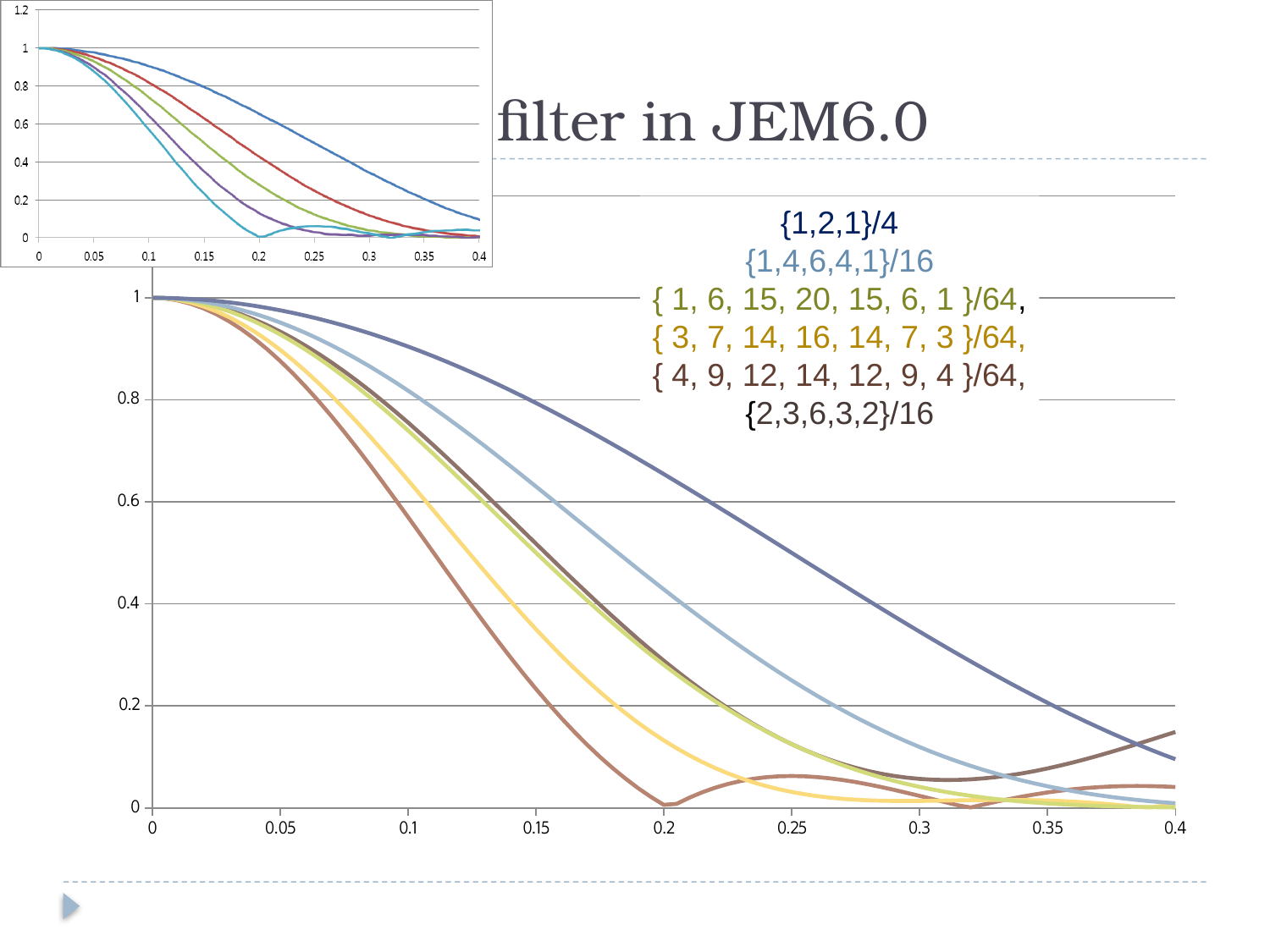

# Intra reference filter in JEM6.0

### Chart

| Category | Gain amplitude 1 | Gain amplitude 1 | Gain amplitude 1 | Gain amplitude 1 | Gain amplitude 1 |  |
|---|---|---|---|---|---|---|
{1,2,1}/4
{1,4,6,4,1}/16
{ 1, 6, 15, 20, 15, 6, 1 }/64,
{ 3, 7, 14, 16, 14, 7, 3 }/64,
{ 4, 9, 12, 14, 12, 9, 4 }/64,
{2,3,6,3,2}/16